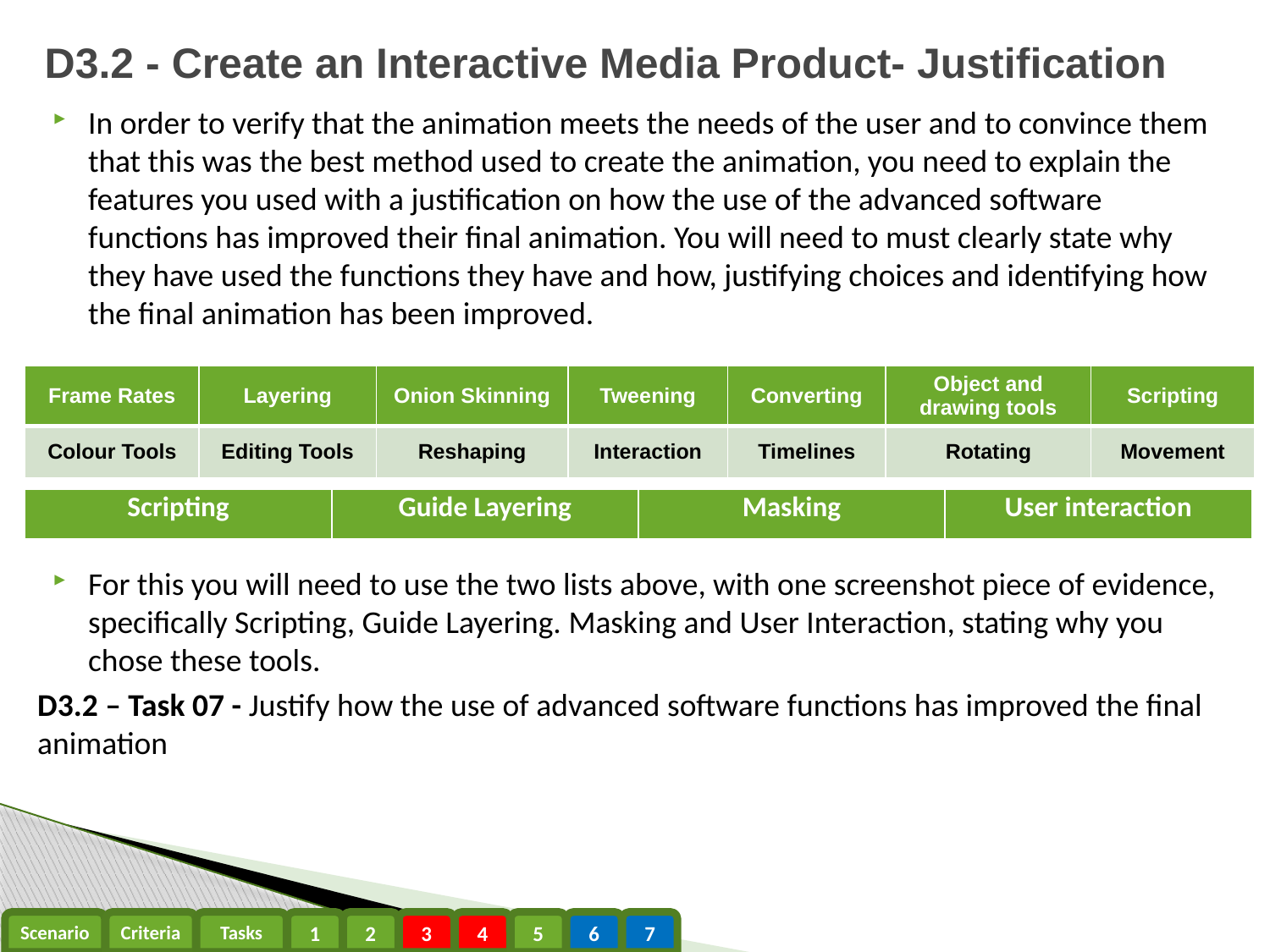

# D3.2 - Create an Interactive Media Product- Justification
In order to verify that the animation meets the needs of the user and to convince them that this was the best method used to create the animation, you need to explain the features you used with a justification on how the use of the advanced software functions has improved their final animation. You will need to must clearly state why they have used the functions they have and how, justifying choices and identifying how the final animation has been improved.

For this you will need to use the two lists above, with one screenshot piece of evidence, specifically Scripting, Guide Layering. Masking and User Interaction, stating why you chose these tools.
D3.2 – Task 07 - Justify how the use of advanced software functions has improved the final animation

| Frame Rates | Layering | Onion Skinning | Tweening | Converting | Object and drawing tools | Scripting |
| --- | --- | --- | --- | --- | --- | --- |
| Colour Tools | Editing Tools | Reshaping | Interaction | Timelines | Rotating | Movement |
| Scripting | Guide Layering | Masking | User interaction |
| --- | --- | --- | --- |